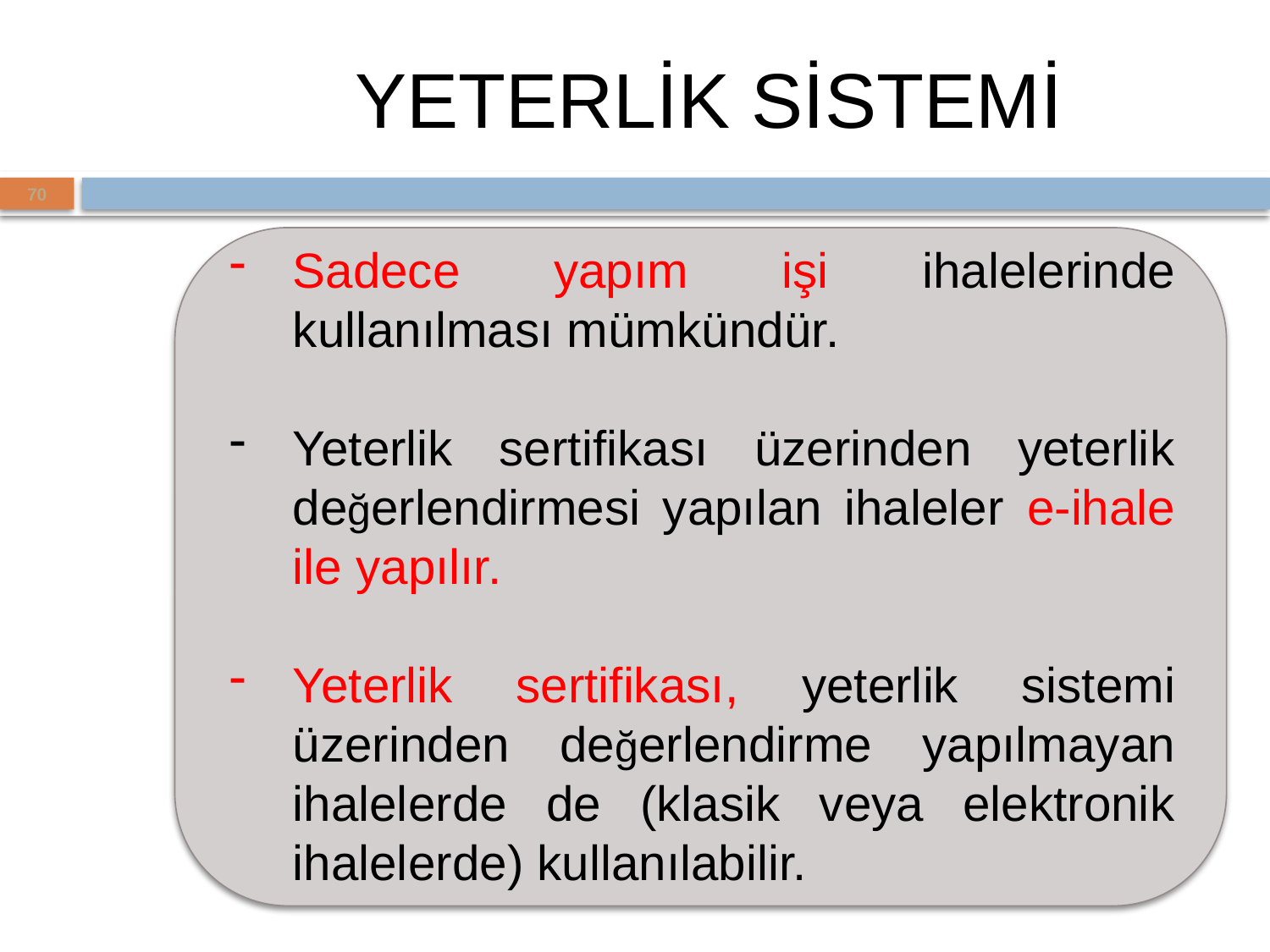

# YETERLİK SİSTEMİ

Sadece yapım işi ihalelerinde kullanılması mümkündür.

Yeterlik sertifikası üzerinden yeterlik değerlendirmesi yapılan ihaleler e-ihale ile yapılır.

Yeterlik sertifikası, yeterlik sistemi üzerinden değerlendirme yapılmayan ihalelerde de (klasik veya elektronik ihalelerde) kullanılabilir.

70